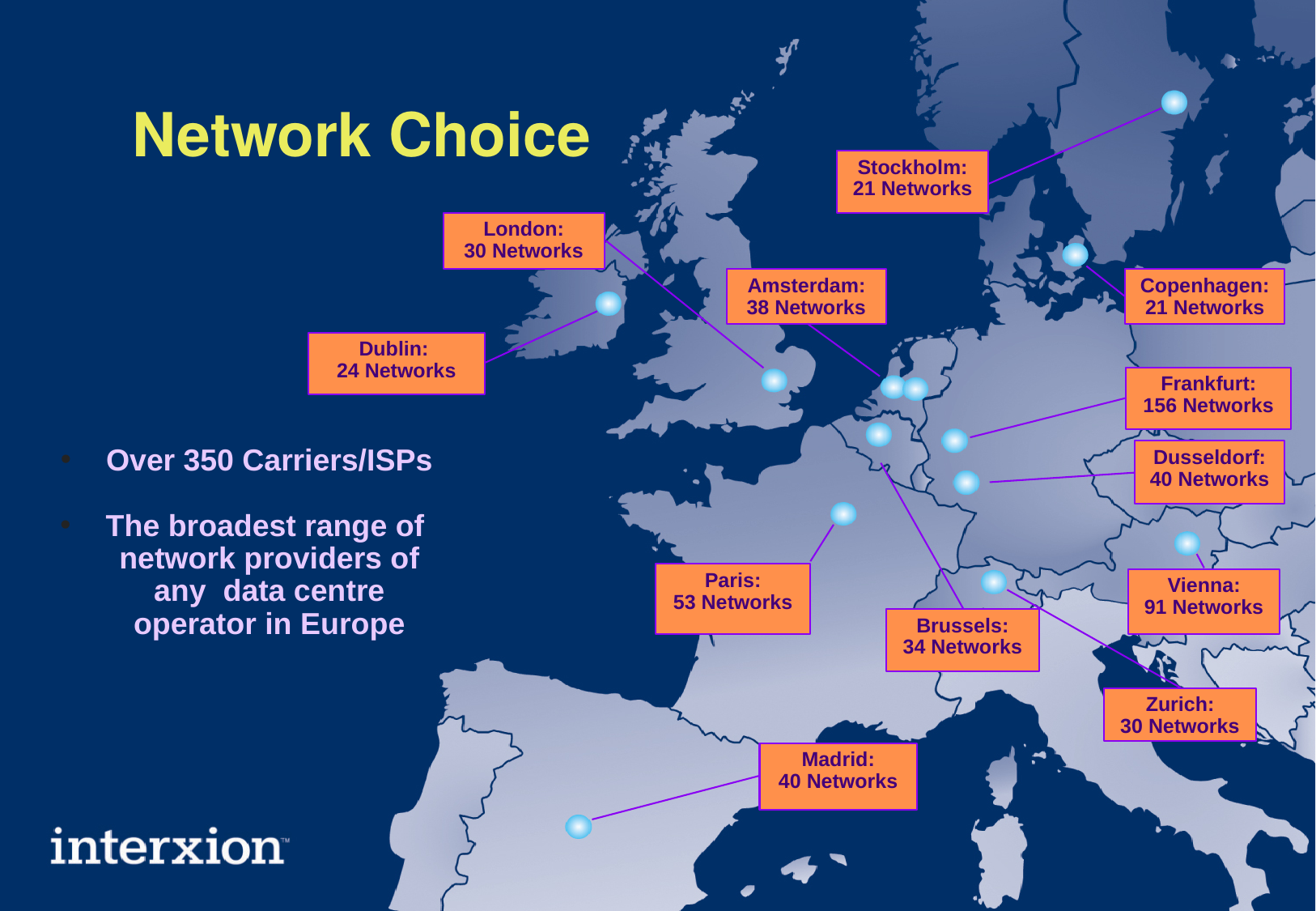

# Network Choice
Stockholm:
21 Networks
London:
30 Networks

Amsterdam:
38 Networks
Copenhagen:
21 Networks
Dublin:
24 Networks

Frankfurt:
156 Networks
Over 350 Carriers/ISPs

The broadest range of
	network providers of any  data centre operator in Europe
Dusseldorf:
40 Networks

Paris:
53 Networks
Vienna:
91 Networks

Brussels:
34 Networks

Zurich:
30 Networks

Madrid:
40 Networks